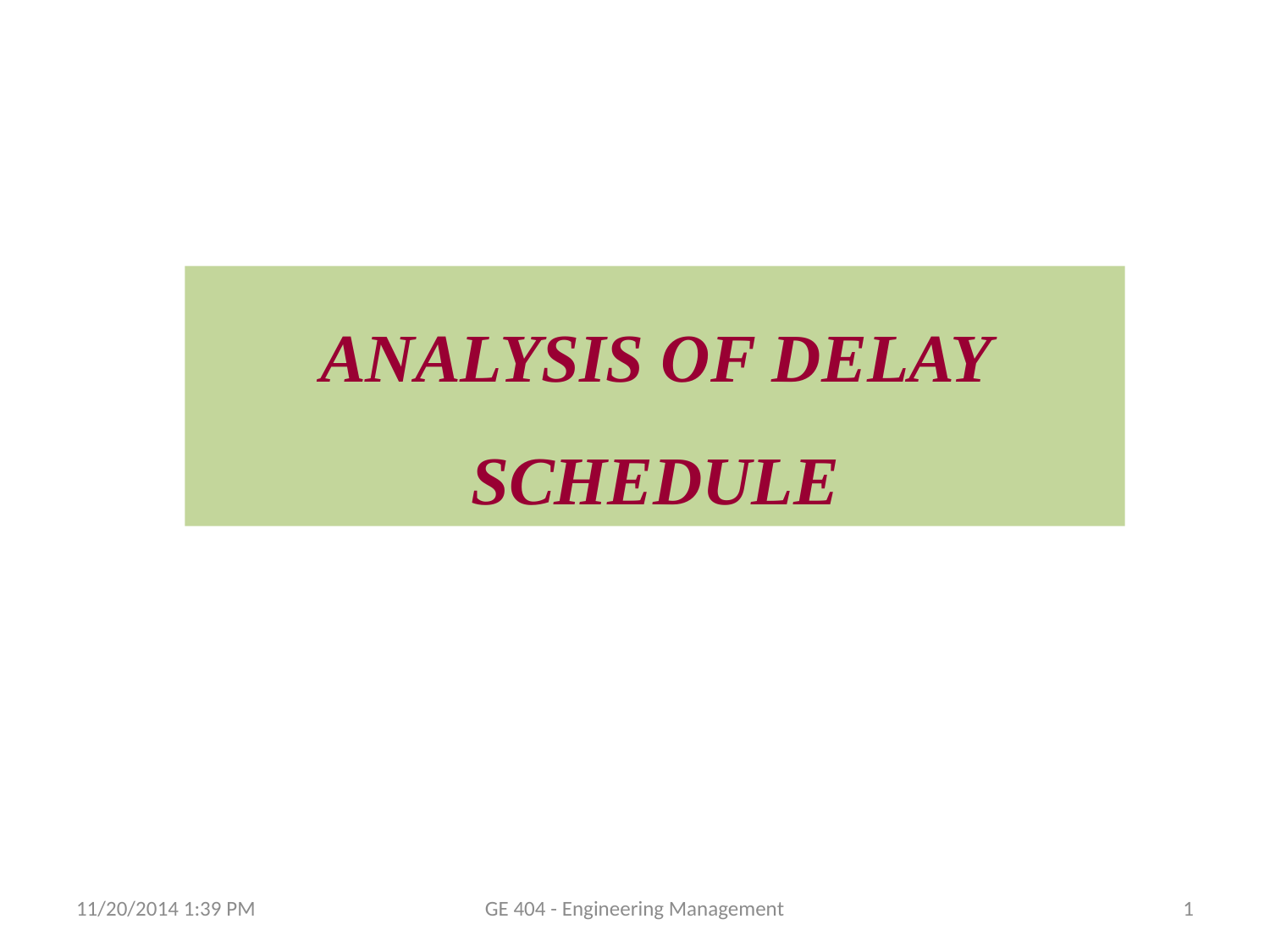

# Analysis of Delay Schedule
11/20/2014 1:39 PM
GE 404 - Engineering Management
1